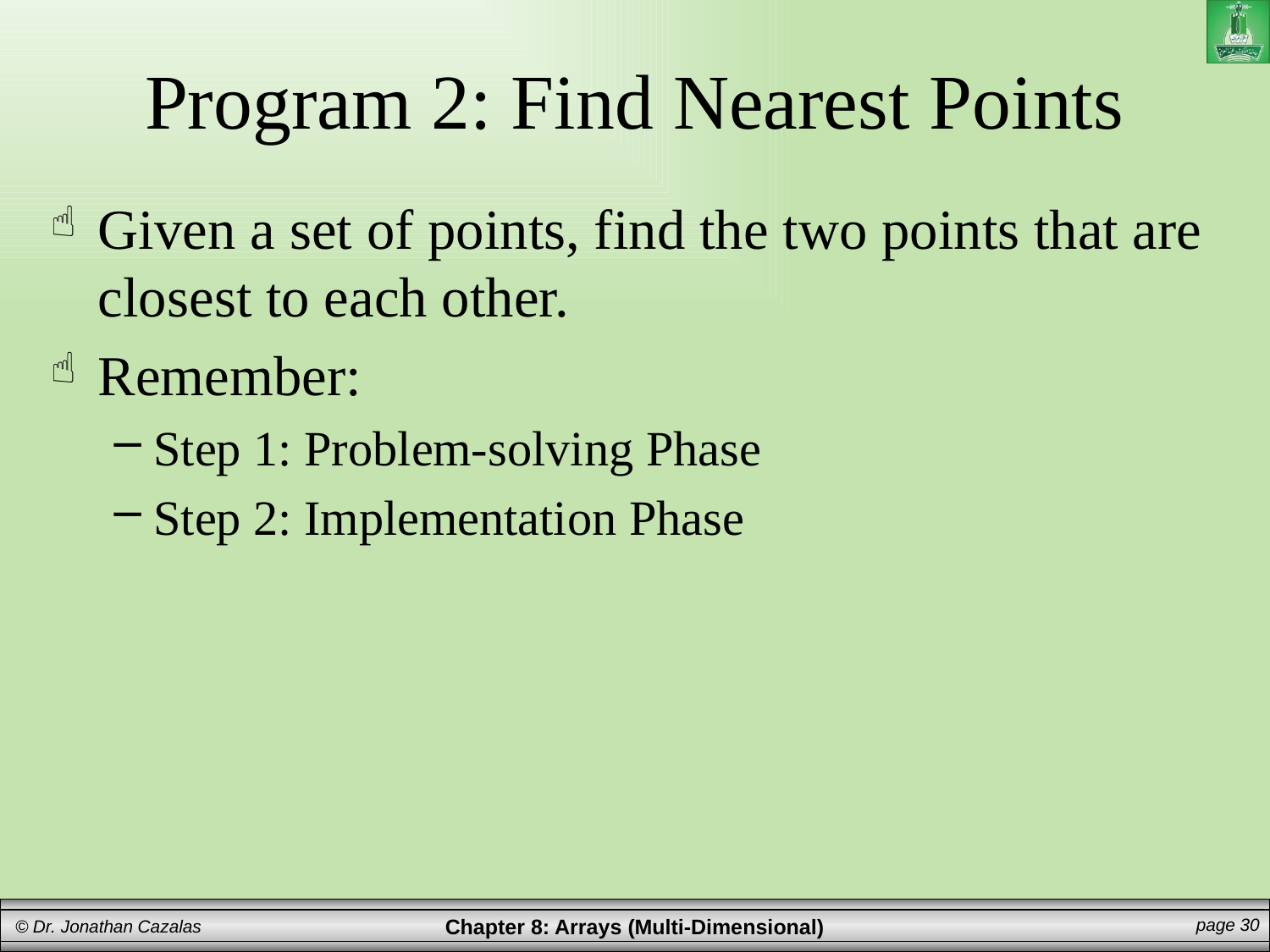

# Program 2: Find Nearest Points
Given a set of points, find the two points that are closest to each other.
Remember:
Step 1: Problem-solving Phase
Step 2: Implementation Phase